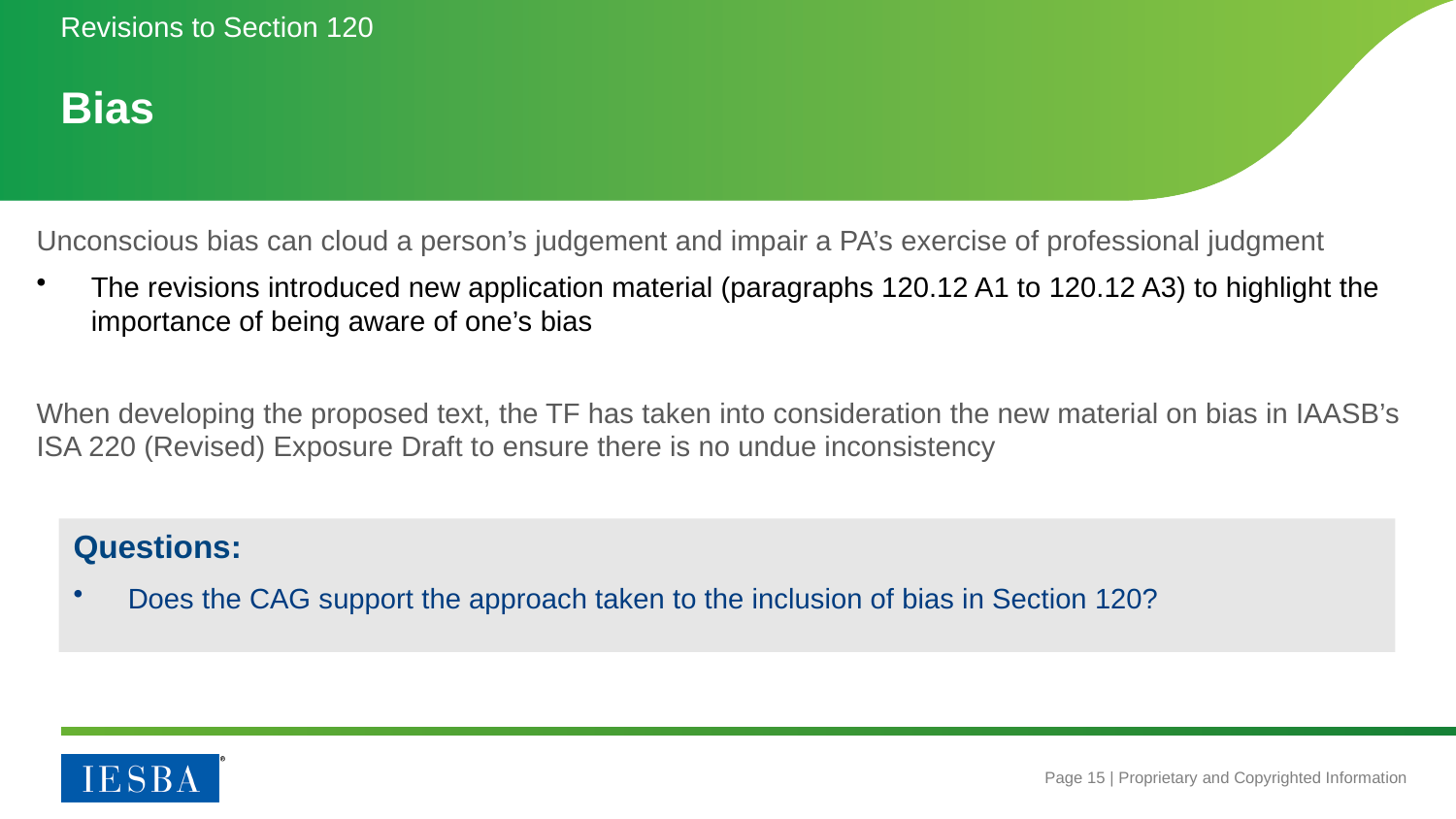

Revisions to Section 120
# Bias
Unconscious bias can cloud a person’s judgement and impair a PA’s exercise of professional judgment
The revisions introduced new application material (paragraphs 120.12 A1 to 120.12 A3) to highlight the importance of being aware of one’s bias

When developing the proposed text, the TF has taken into consideration the new material on bias in IAASB’s ISA 220 (Revised) Exposure Draft to ensure there is no undue inconsistency

Questions:
Does the CAG support the approach taken to the inclusion of bias in Section 120?